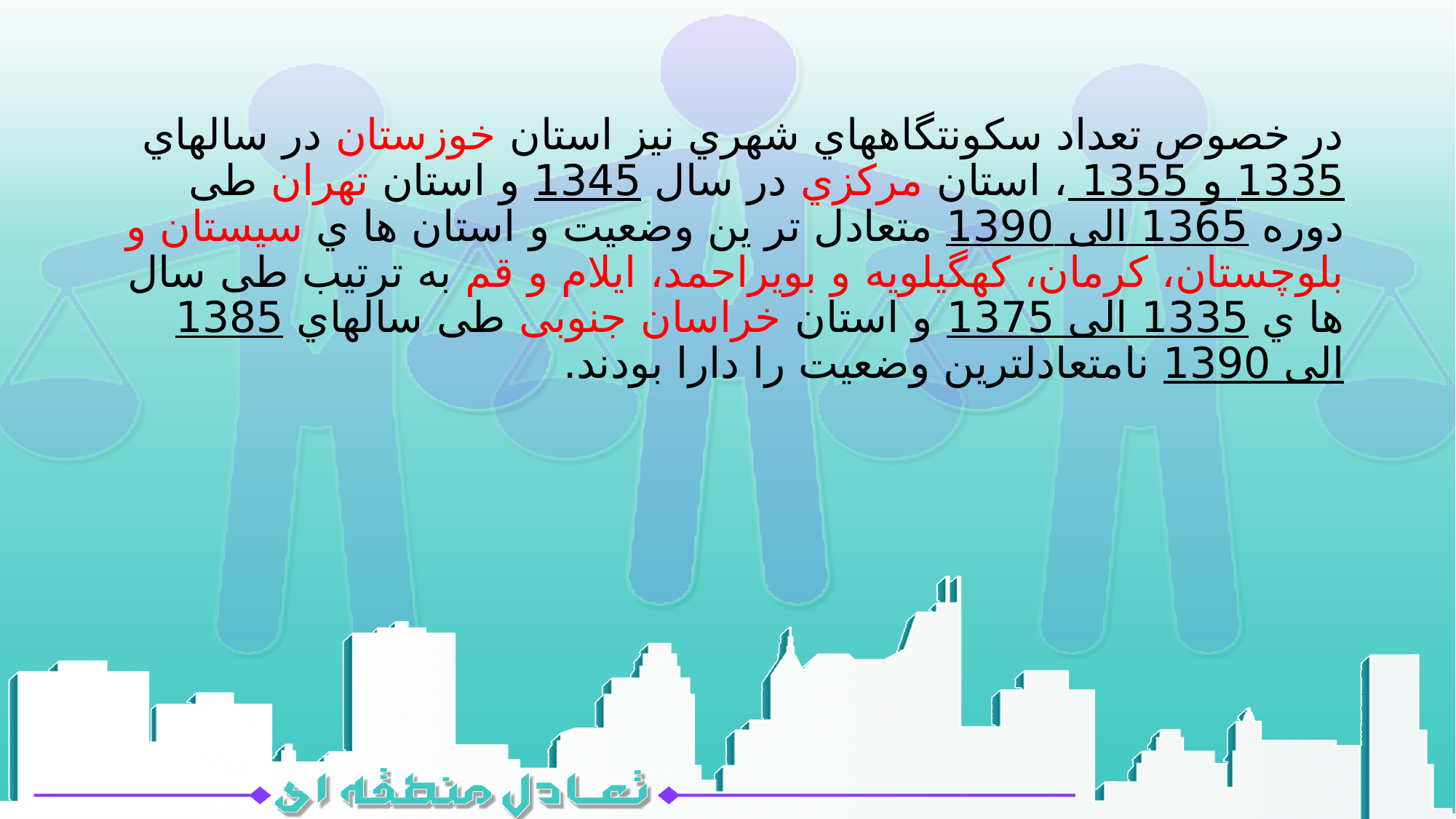

در خصوص تعداد سکونتگاههاي شهري نیز استان خوزستان در سالهاي 1335 و 1355 ، استان مرکزي در سال 1345 و استان تهران طی دوره 1365 الی 1390 متعادل تر ین وضعیت و استان ها ي سیستان و بلوچستان، کرمان، کهگیلویه و بویراحمد، ایلام و قم به ترتیب طی سال ها ي 1335 الی 1375 و استان خراسان جنوبی طی سالهاي 1385 الی 1390 نامتعادلترین وضعیت را دارا بودند.